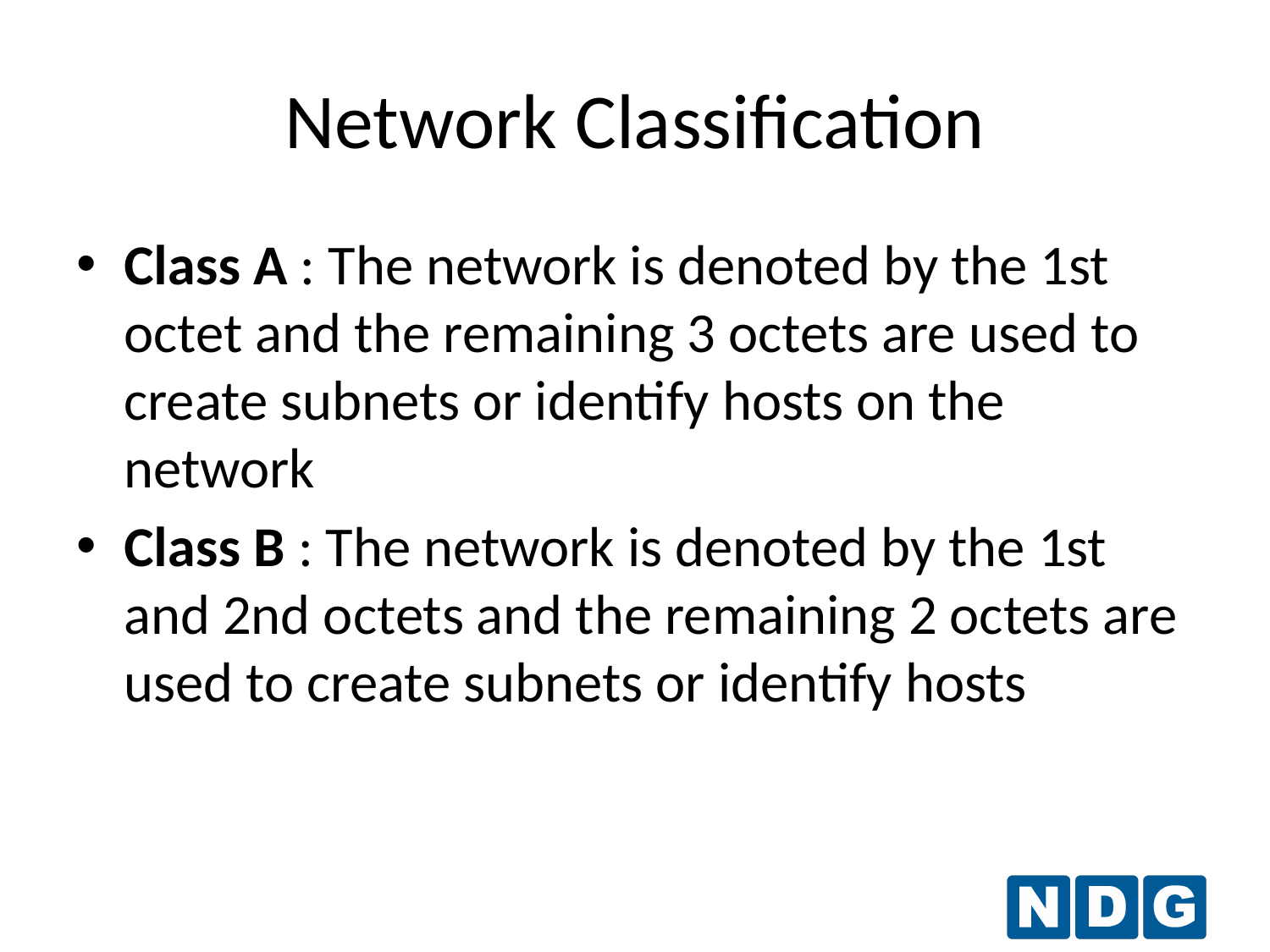

Network Classification
Class A : The network is denoted by the 1st octet and the remaining 3 octets are used to create subnets or identify hosts on the network
Class B : The network is denoted by the 1st and 2nd octets and the remaining 2 octets are used to create subnets or identify hosts